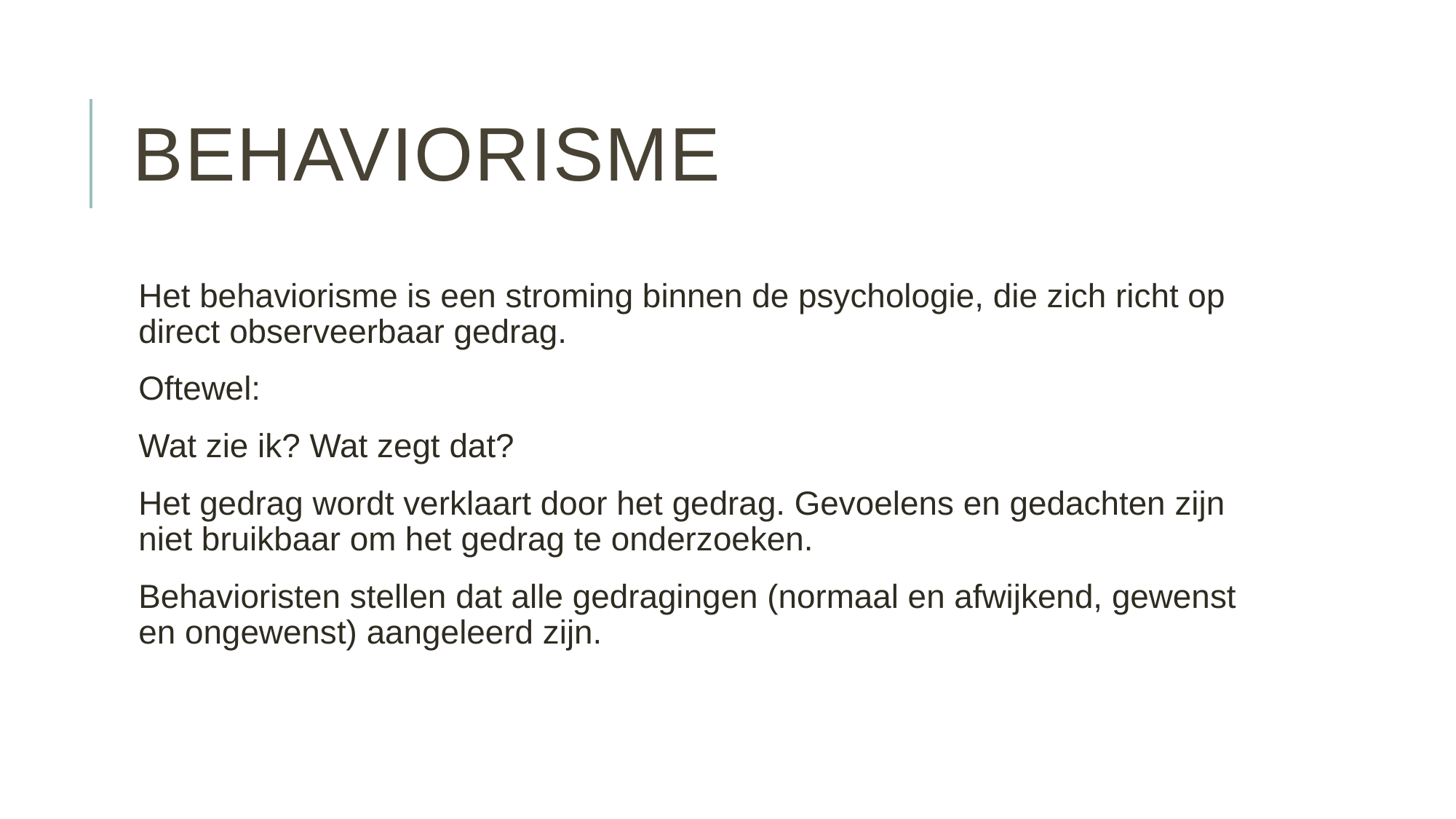

# Behaviorisme
Het behaviorisme is een stroming binnen de psychologie, die zich richt op direct observeerbaar gedrag.
Oftewel:
Wat zie ik? Wat zegt dat?
Het gedrag wordt verklaart door het gedrag. Gevoelens en gedachten zijn niet bruikbaar om het gedrag te onderzoeken.
Behavioristen stellen dat alle gedragingen (normaal en afwijkend, gewenst en ongewenst) aangeleerd zijn.